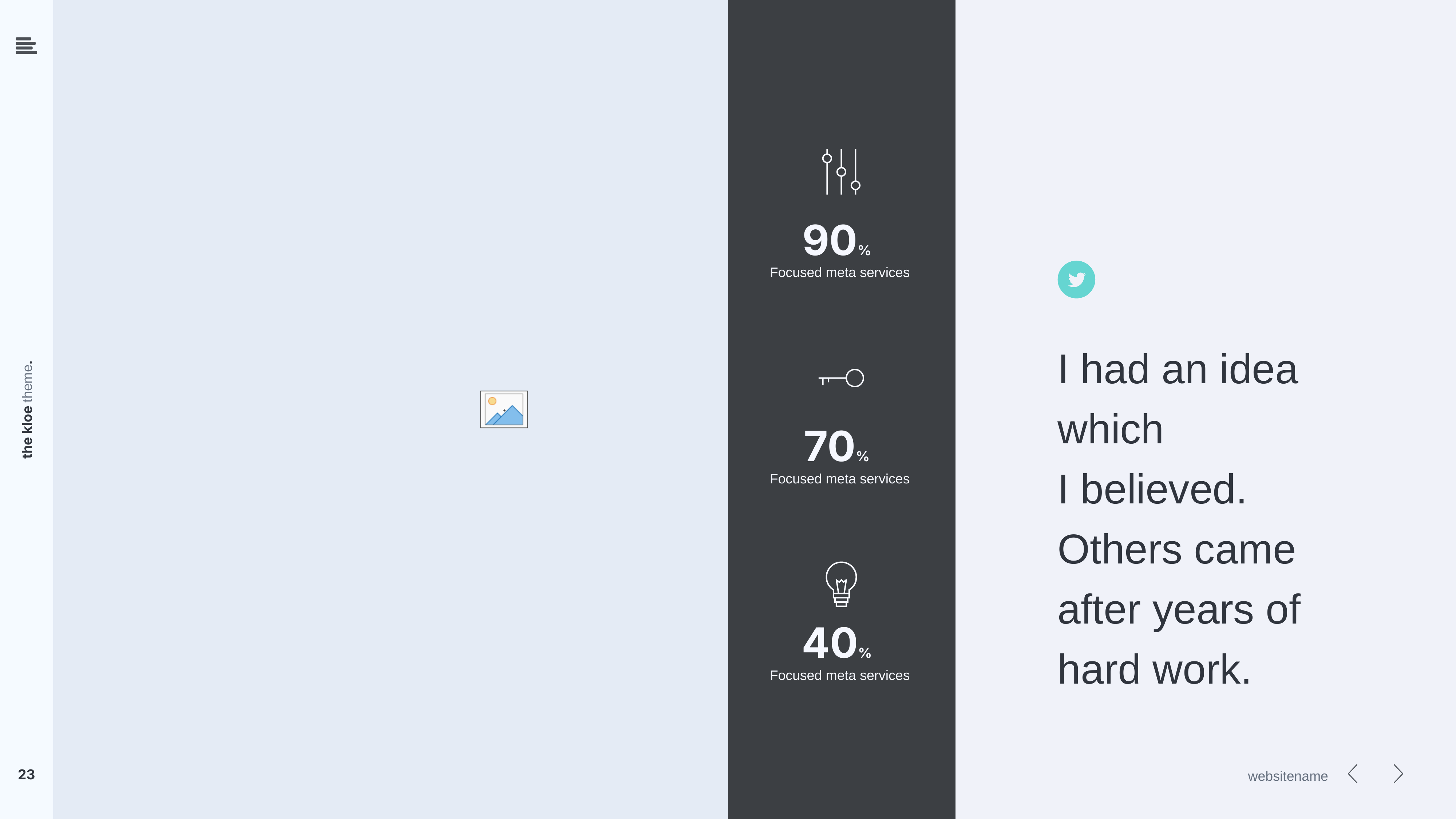

90%
Focused meta services

I had an idea
which
I believed.
Others came
after years of
hard work.

70%
Focused meta services

40%
Focused meta services
23